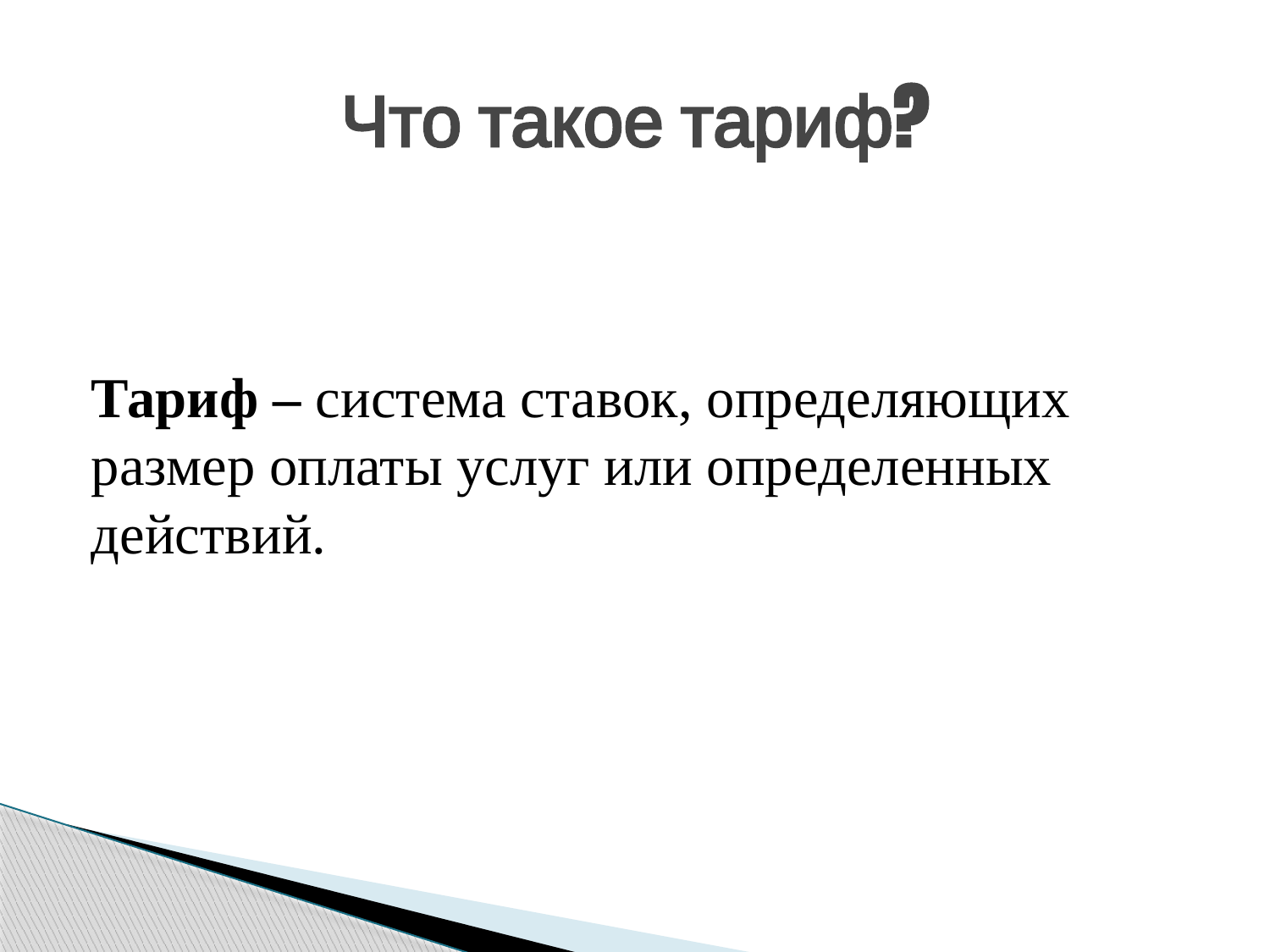

# Что такое тариф?

Тариф – система ставок, определяющих размер оплаты услуг или определенных действий.